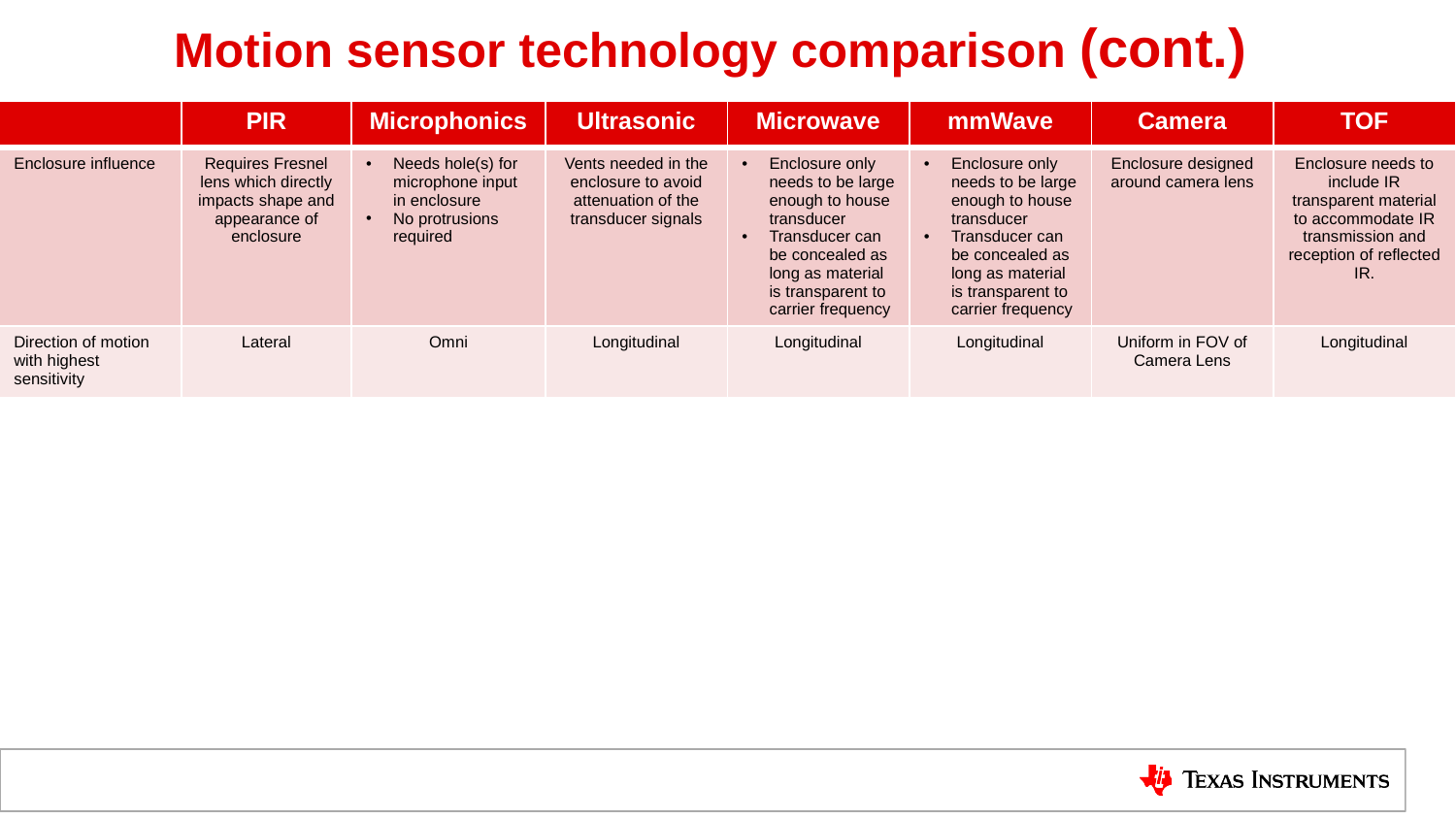

# Motion sensor technology comparison (cont.)
|  | PIR | Microphonics | Ultrasonic | Microwave | mmWave | Camera | TOF |
| --- | --- | --- | --- | --- | --- | --- | --- |
| Enclosure influence | Requires Fresnel lens which directly impacts shape and appearance of enclosure | Needs hole(s) for microphone input in enclosure No protrusions required | Vents needed in the enclosure to avoid attenuation of the transducer signals | Enclosure only needs to be large enough to house transducer Transducer can be concealed as long as material is transparent to carrier frequency | Enclosure only needs to be large enough to house transducer Transducer can be concealed as long as material is transparent to carrier frequency | Enclosure designed around camera lens | Enclosure needs to include IR transparent material to accommodate IR transmission and reception of reflected IR. |
| Direction of motion with highest sensitivity | Lateral | Omni | Longitudinal | Longitudinal | Longitudinal | Uniform in FOV of Camera Lens | Longitudinal |